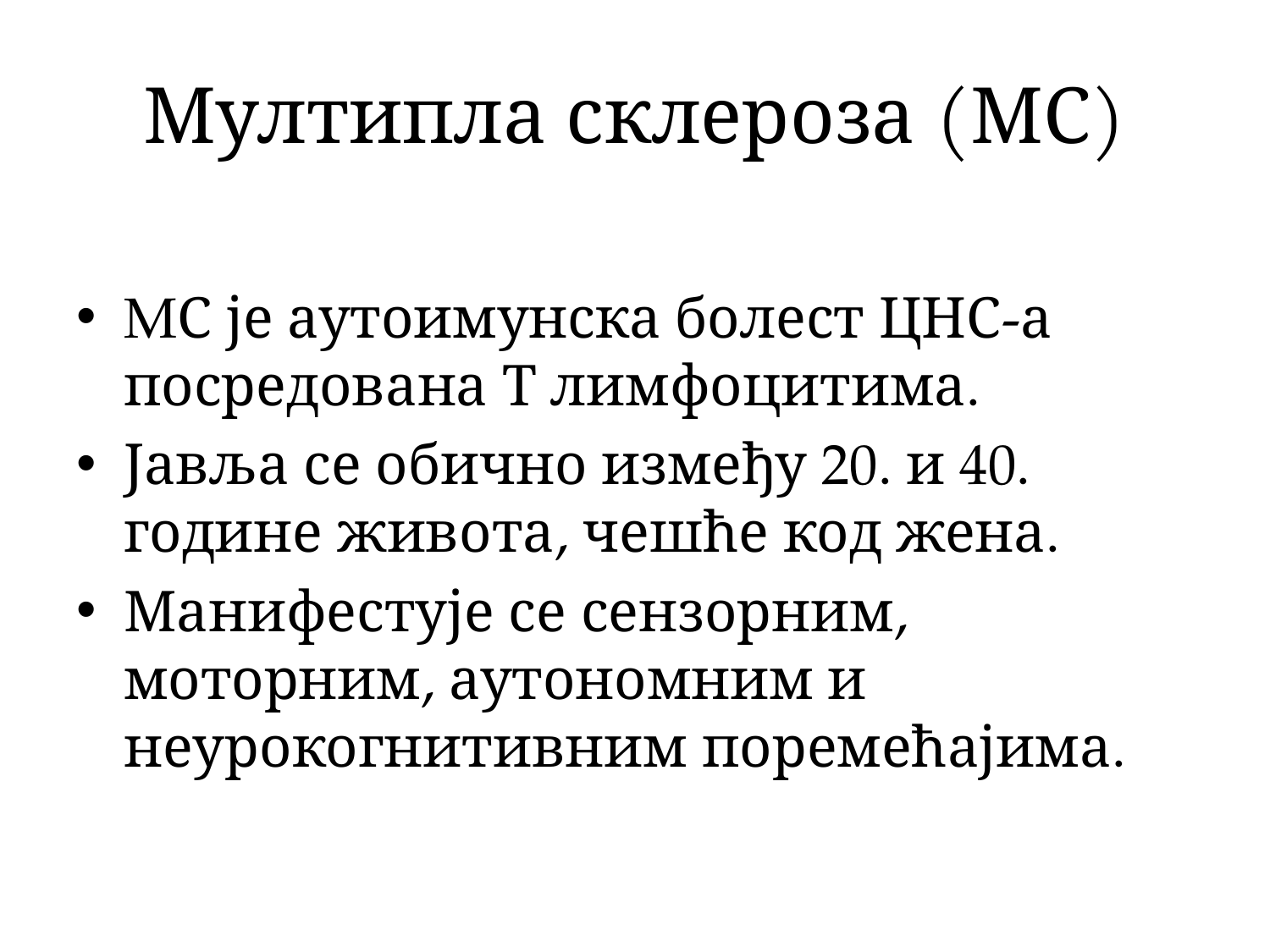

# Мултипла склероза (МС)

MС је аутоимунска болест ЦНС-а посредована Т лимфоцитима.
Јавља се обично између 20. и 40. године живота, чешће код жена.
Манифестује се сензорним, моторним, аутономним и неурокогнитивним поремећајима.